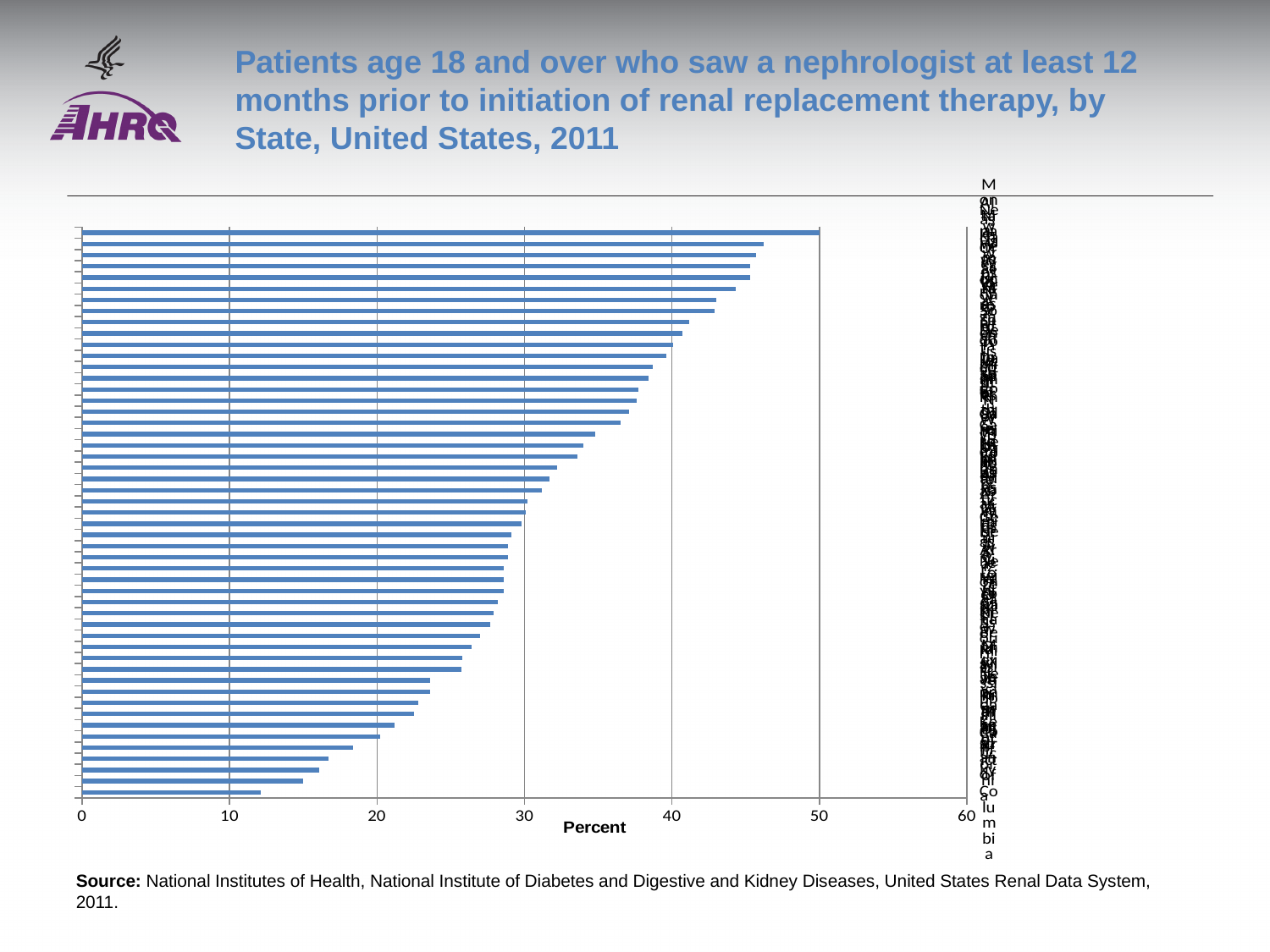

# Patients age 18 and over who saw a nephrologist at least 12 months prior to initiation of renal replacement therapy, by State, United States, 2011

### Chart

| Category | 2011 |
|---|---|
| District of Columbia | 12.1 |
| California           | 15.0 |
| Kentucky             | 16.1 |
| Maryland             | 16.7 |
| Illinois             | 18.4 |
| Indiana              | 20.2 |
| Tennessee            | 21.2 |
| Nevada               | 22.5 |
| Oklahoma             | 22.8 |
| Mississippi          | 23.6 |
| Pennsylvania         | 23.6 |
| New Mexico           | 25.7 |
| Florida              | 25.8 |
| Missouri             | 26.4 |
| Ohio                 | 27.0 |
| Texas                | 27.7 |
| Louisiana            | 27.9 |
| New York             | 28.2 |
| Arizona              | 28.6 |
| New Jersey           | 28.6 |
| West Virginia        | 28.6 |
| Georgia              | 28.9 |
| Virginia             | 28.9 |
| Arkansas             | 29.1 |
| Alabama              | 29.8 |
| Kansas               | 30.1 |
| Connecticut          | 30.2 |
| Nebraska             | 31.2 |
| Michigan             | 31.7 |
| Wyoming              | 32.2 |
| North Dakota         | 33.6 |
| Rhode Island         | 34.0 |
| North Carolina       | 34.8 |
| South Carolina       | 36.5 |
| Minnesota            | 37.1 |
| Idaho                | 37.6 |
| Colorado             | 37.7 |
| Delaware             | 38.4 |
| South Dakota         | 38.7 |
| Utah                 | 39.6 |
| Massachusetts        | 40.1 |
| Vermont              | 40.7 |
| Iowa                 | 41.2 |
| Wisconsin            | 42.9 |
| Washington           | 43.0 |
| Oregon               | 44.3 |
| Hawaii               | 45.3 |
| New Hampshire        | 45.3 |
| Maine                | 45.7 |
| Alaska               | 46.2 |
| Montana              | 50.0 |
Source: National Institutes of Health, National Institute of Diabetes and Digestive and Kidney Diseases, United States Renal Data System, 2011.